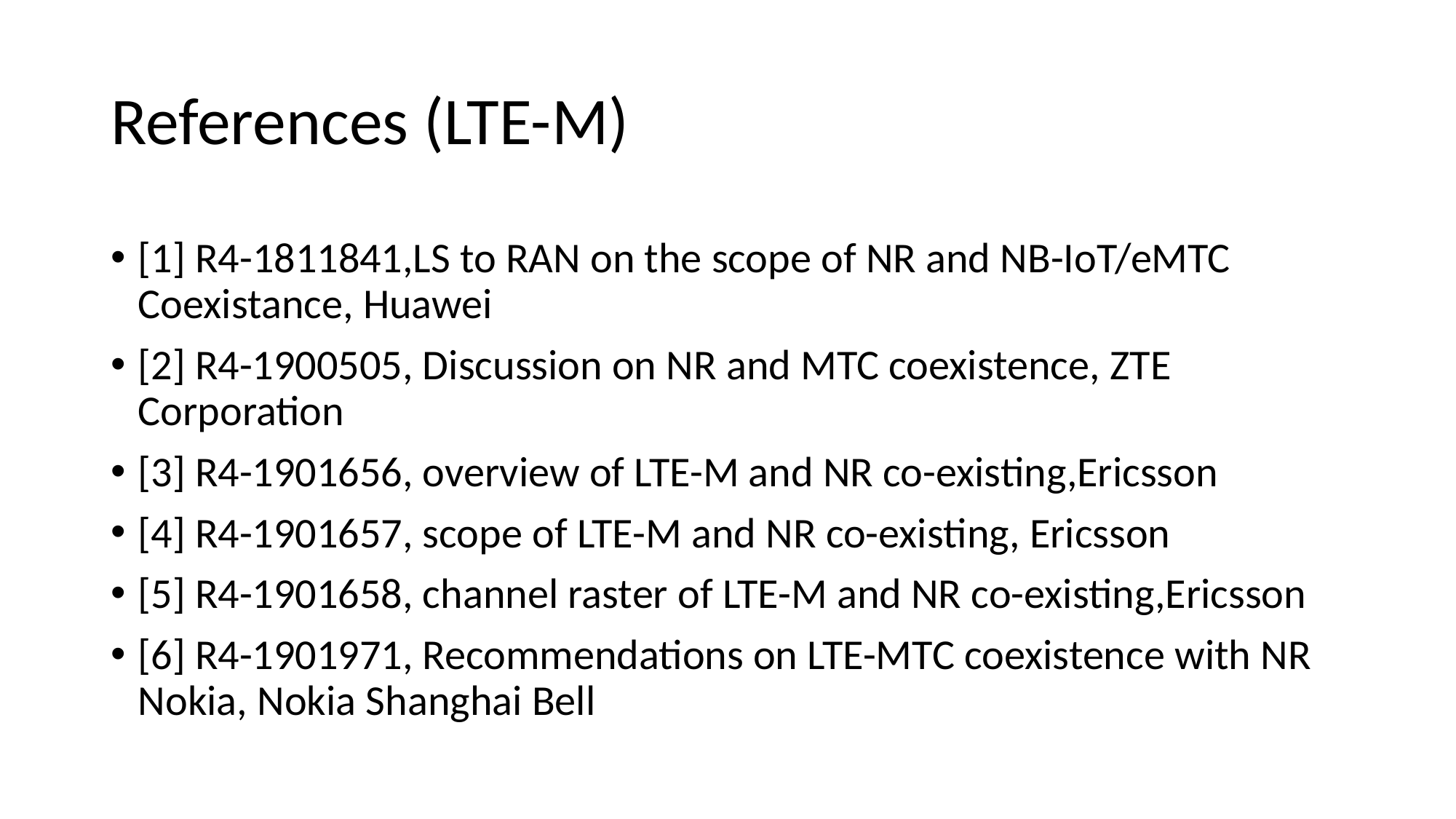

# References (LTE-M)
[1] R4-1811841,LS to RAN on the scope of NR and NB-IoT/eMTC Coexistance, Huawei
[2] R4-1900505, Discussion on NR and MTC coexistence, ZTE Corporation
[3] R4-1901656, overview of LTE-M and NR co-existing,Ericsson
[4] R4-1901657, scope of LTE-M and NR co-existing, Ericsson
[5] R4-1901658, channel raster of LTE-M and NR co-existing,Ericsson
[6] R4-1901971, Recommendations on LTE-MTC coexistence with NR	Nokia, Nokia Shanghai Bell